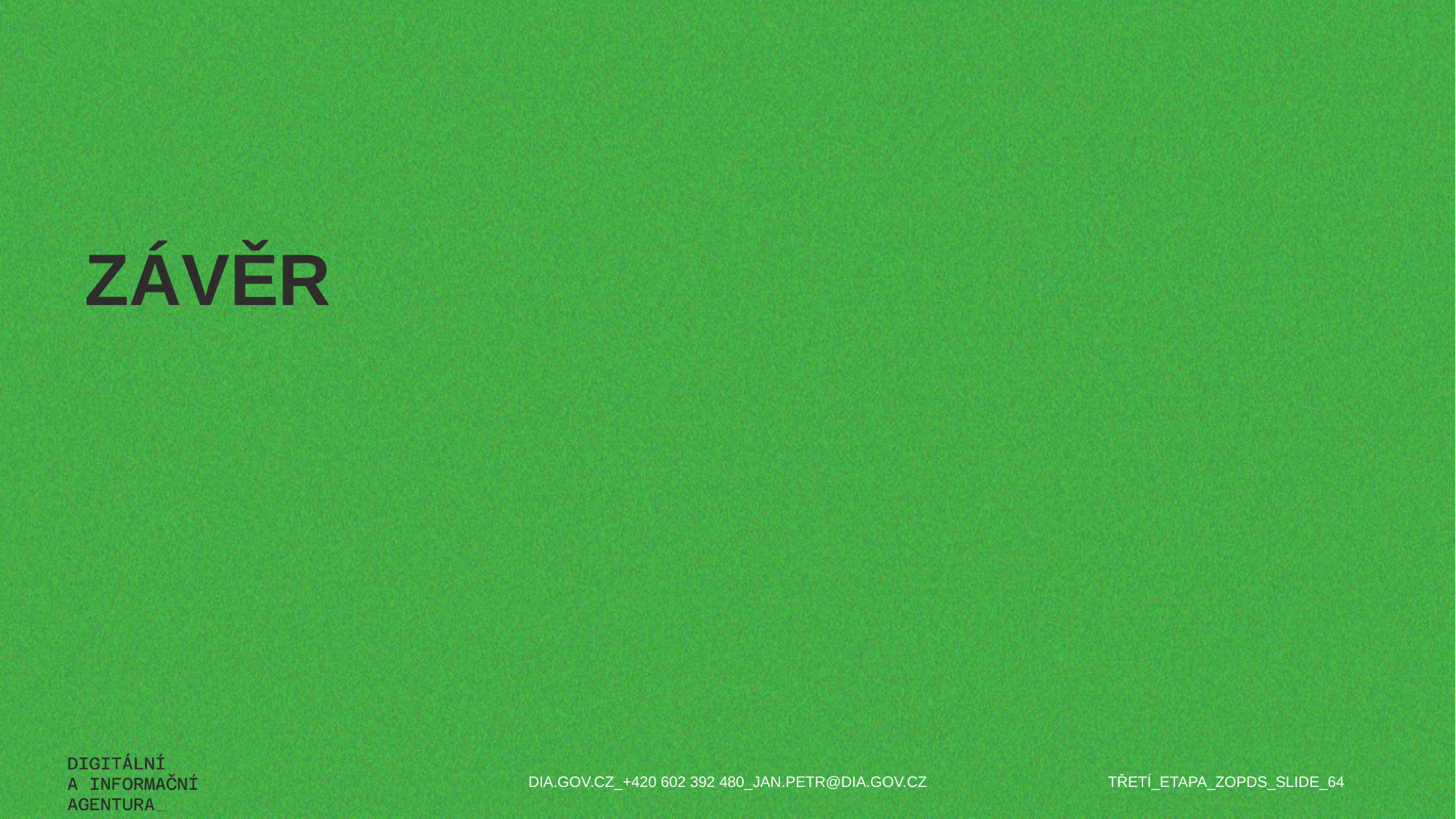

# Závěr

TŘETÍ_ETAPA_ZOPDS_SLIDE_64
DIA.GOV.CZ_+420 602 392 480_JAN.PETR@DIA.GOV.CZ